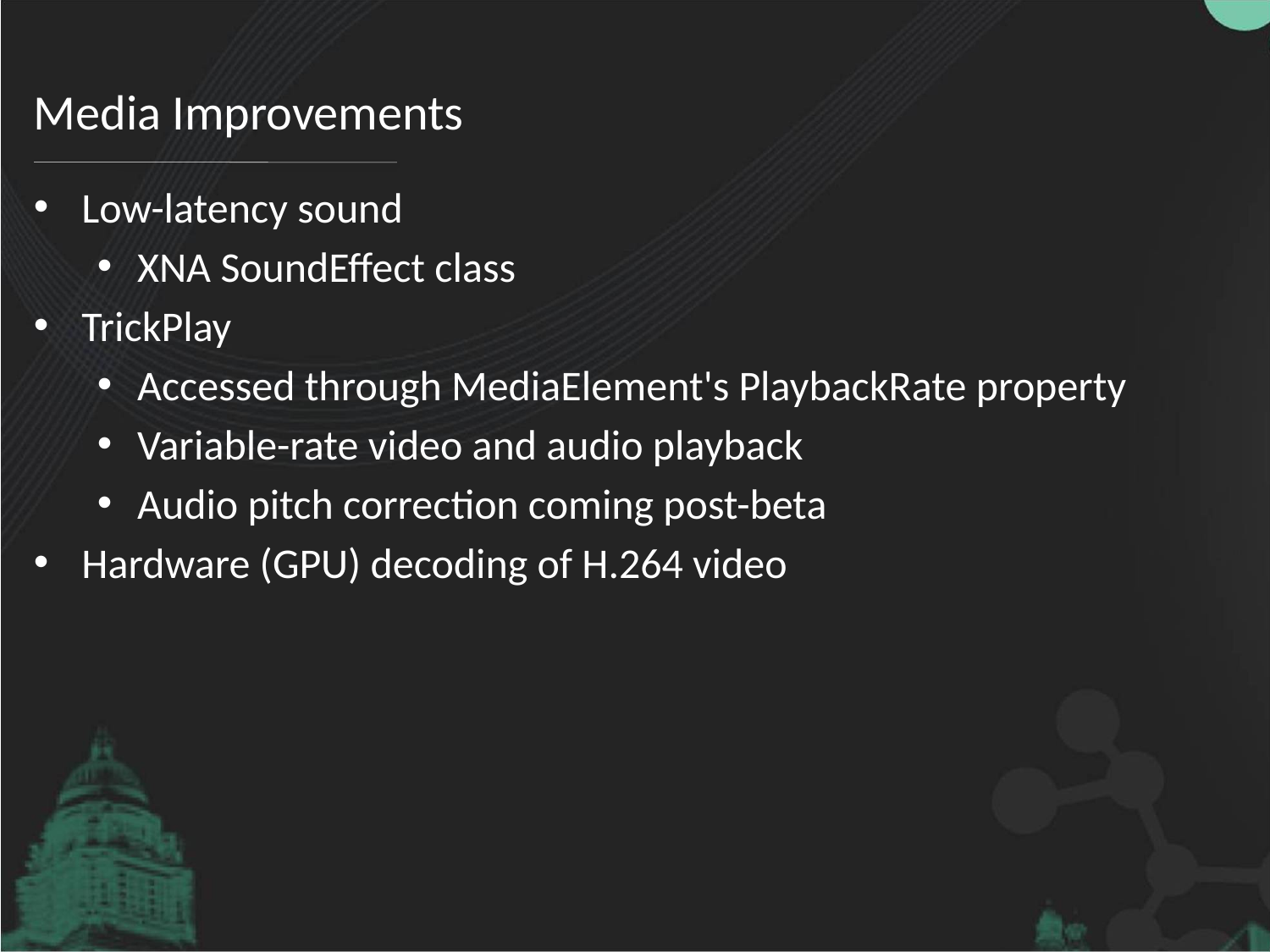

# Media Improvements
Low-latency sound
XNA SoundEffect class
TrickPlay
Accessed through MediaElement's PlaybackRate property
Variable-rate video and audio playback
Audio pitch correction coming post-beta
Hardware (GPU) decoding of H.264 video